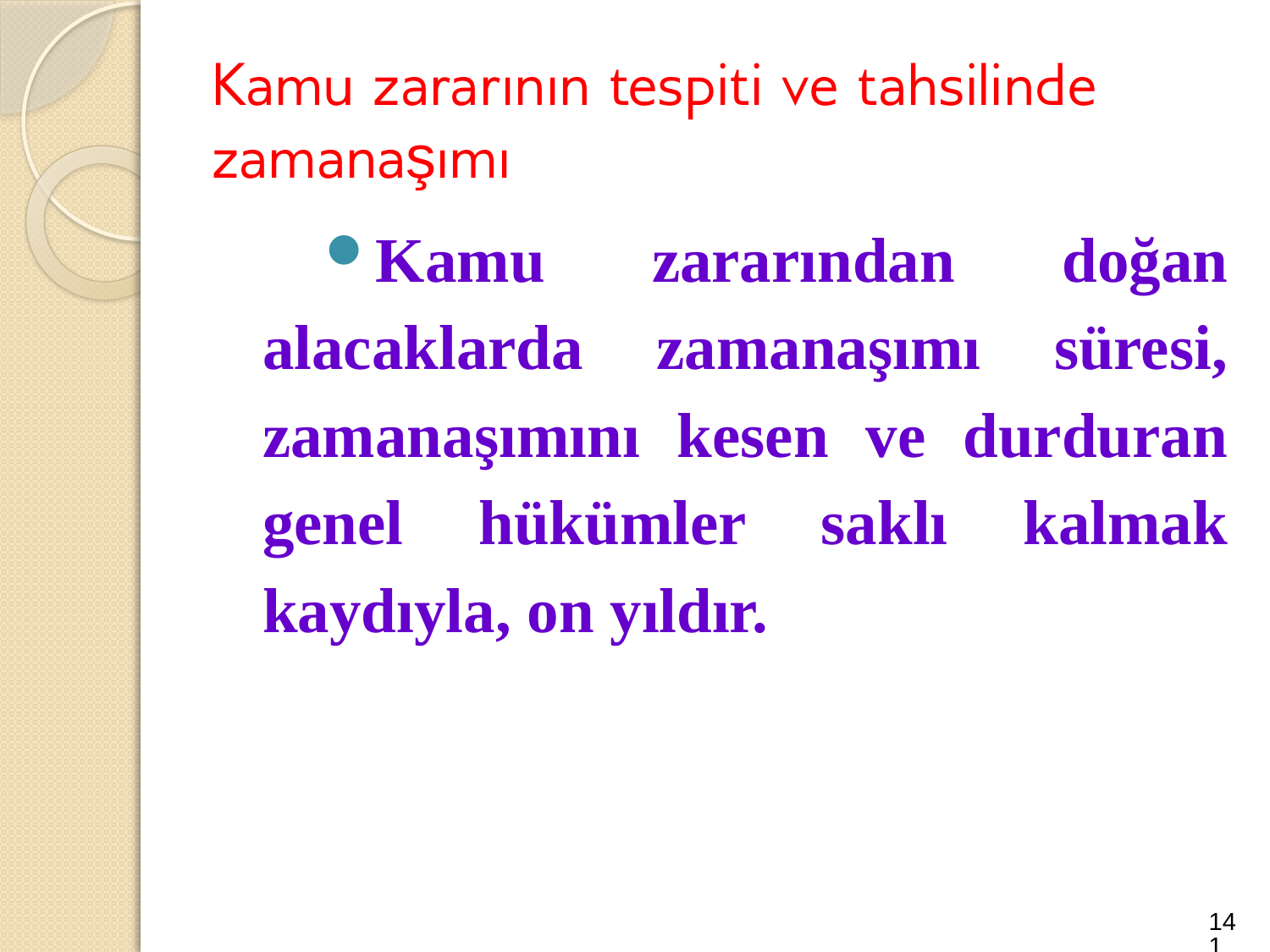

# Kamu zararının tespiti ve tahsilinde zamanaşımı
Kamu zararından doğan alacaklarda zamanaşımı süresi, zamanaşımını kesen ve durduran genel hükümler saklı kalmak kaydıyla, on yıldır.

141